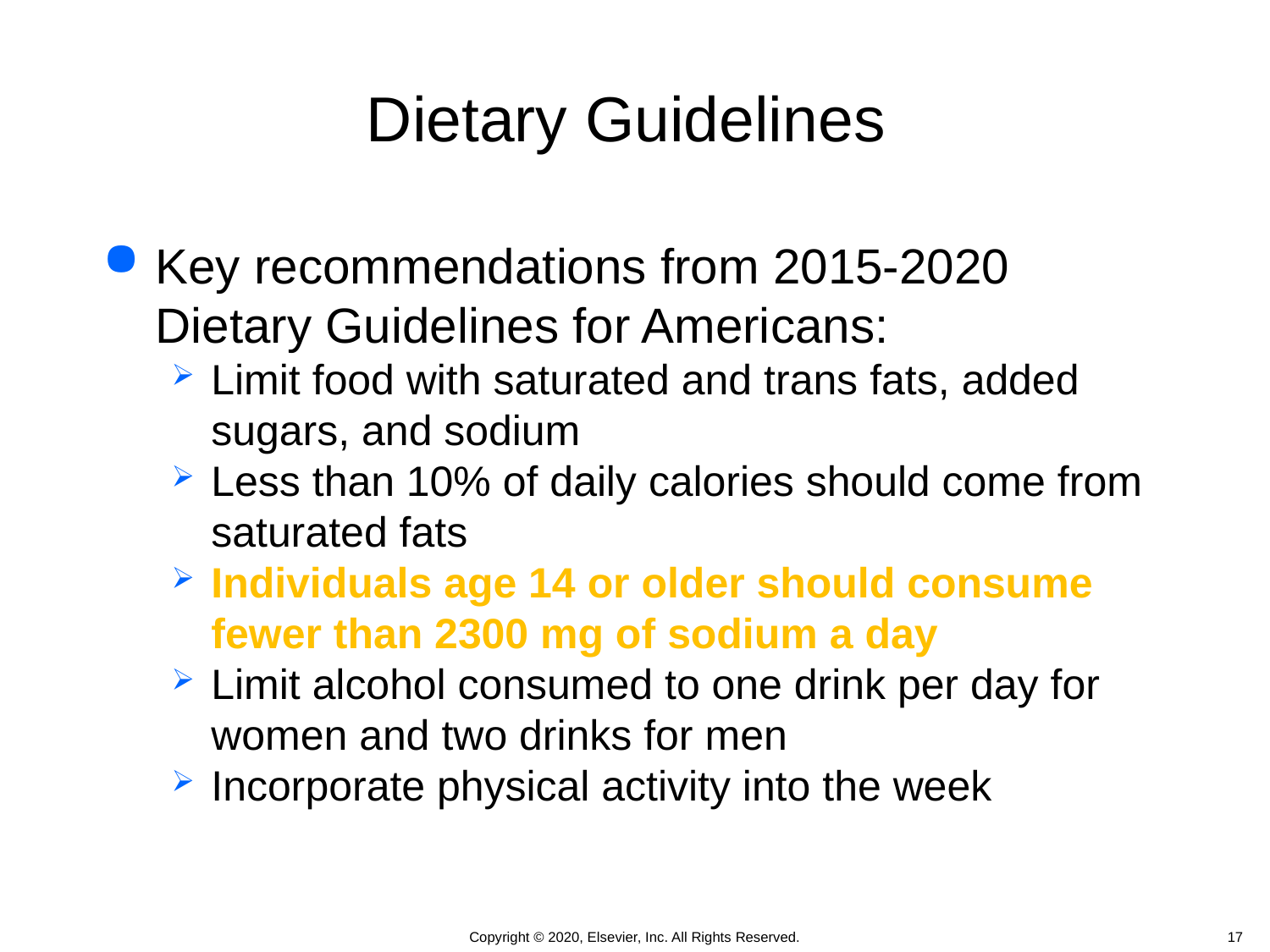

# Dietary Guidelines
Key recommendations from 2015-2020 Dietary Guidelines for Americans:
Limit food with saturated and trans fats, added sugars, and sodium
Less than 10% of daily calories should come from saturated fats
Individuals age 14 or older should consume fewer than 2300 mg of sodium a day
Limit alcohol consumed to one drink per day for women and two drinks for men
Incorporate physical activity into the week
 17